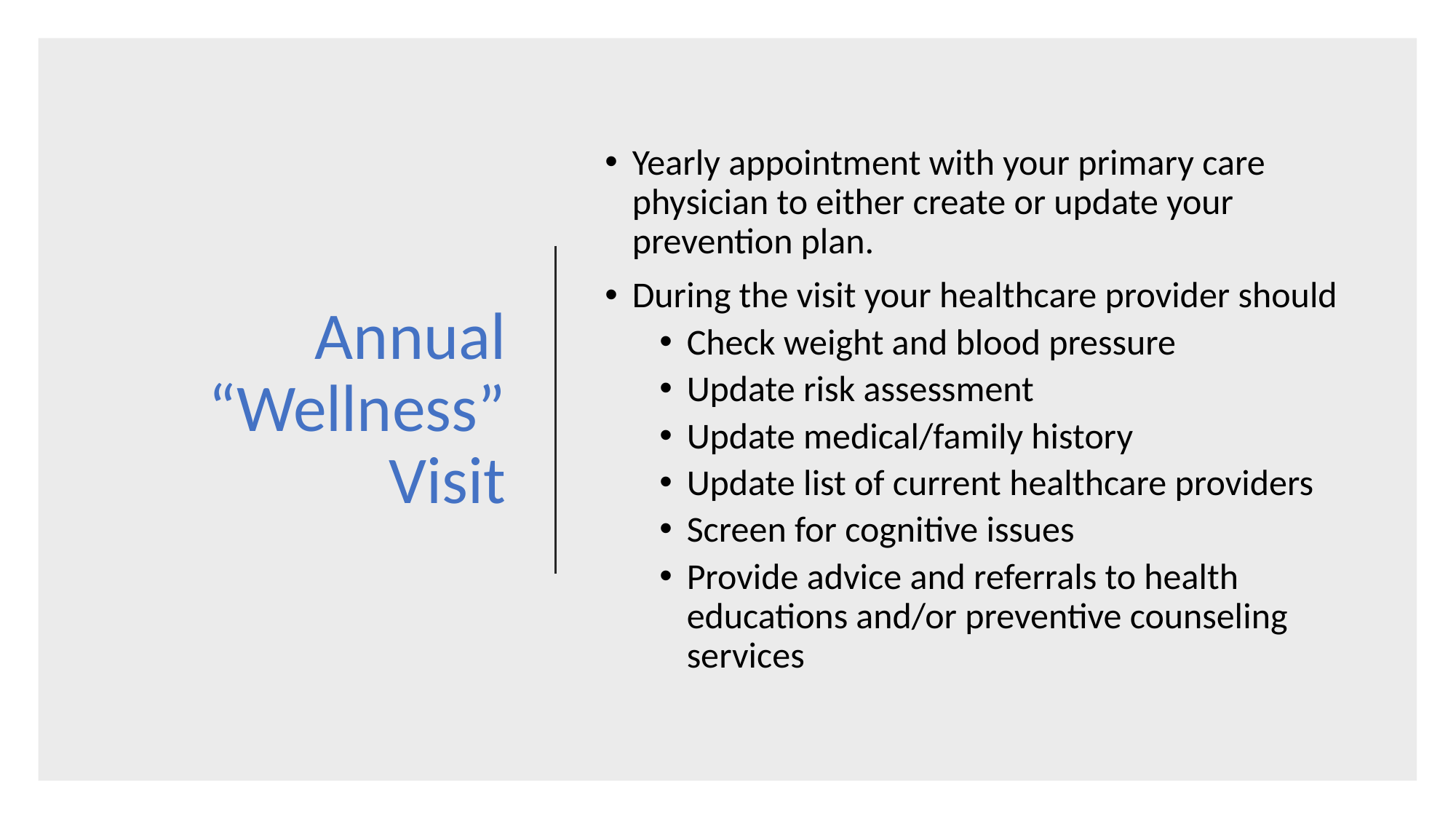

# Annual “Wellness” Visit
Yearly appointment with your primary care physician to either create or update your prevention plan.
During the visit your healthcare provider should
Check weight and blood pressure
Update risk assessment
Update medical/family history
Update list of current healthcare providers
Screen for cognitive issues
Provide advice and referrals to health educations and/or preventive counseling services